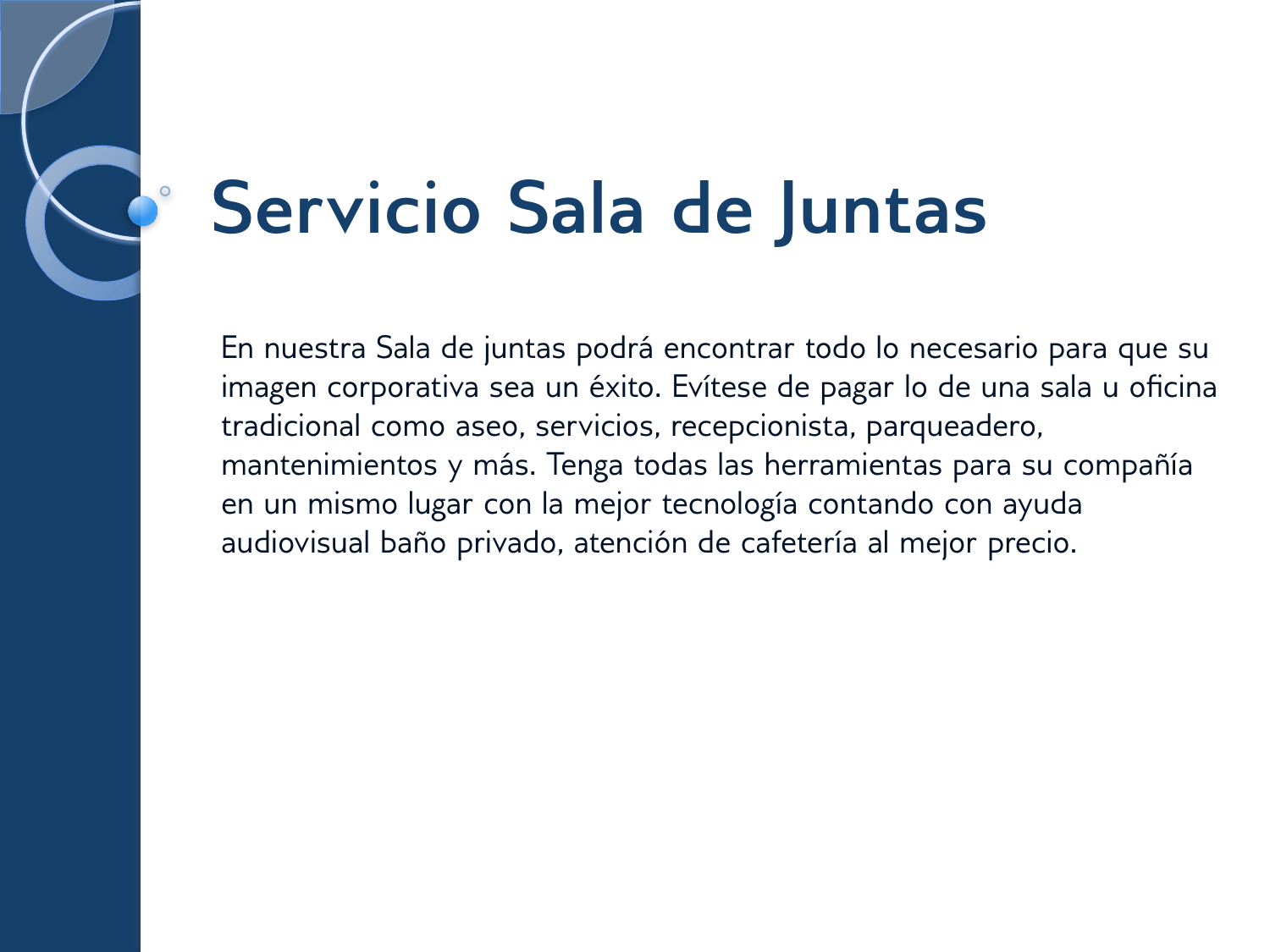

# Servicio Sala de Juntas
En nuestra Sala de juntas podrá encontrar todo lo necesario para que su imagen corporativa sea un éxito. Evítese de pagar lo de una sala u oficina tradicional como aseo, servicios, recepcionista, parqueadero, mantenimientos y más. Tenga todas las herramientas para su compañía en un mismo lugar con la mejor tecnología contando con ayuda audiovisual baño privado, atención de cafetería al mejor precio.